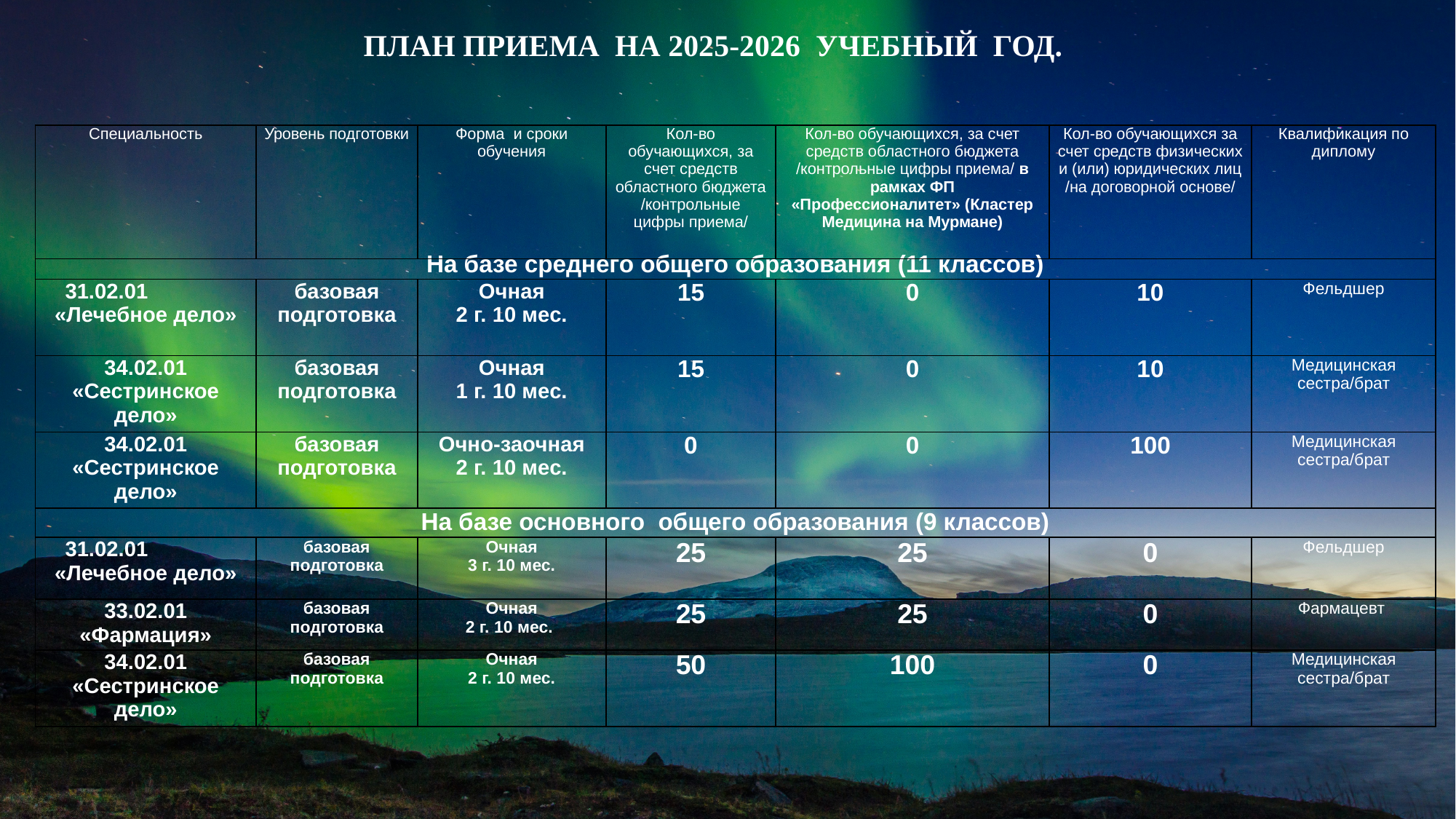

ПЛАН ПРИЕМА  НА 2025-2026  УЧЕБНЫЙ  ГОД.
| Специальность | Уровень подготовки | Форма и сроки обучения | Кол-во обучающихся, за счет средств областного бюджета /контрольные цифры приема/ | Кол-во обучающихся, за счет средств областного бюджета /контрольные цифры приема/ в рамках ФП «Профессионалитет» (Кластер Медицина на Мурмане) | Кол-во обучающихся за счет средств физических и (или) юридических лиц /на договорной основе/ | Квалификация по диплому |
| --- | --- | --- | --- | --- | --- | --- |
| На базе среднего общего образования (11 классов) |  |  |  |  |  |  |
| 31.02.01 «Лечебное дело» | базовая подготовка | Очная 2 г. 10 мес. | 15 | 0 | 10 | Фельдшер |
| 34.02.01 «Сестринское дело» | базовая подготовка | Очная 1 г. 10 мес. | 15 | 0 | 10 | Медицинская сестра/брат |
| 34.02.01 «Сестринское дело» | базовая подготовка | Очно-заочная 2 г. 10 мес. | 0 | 0 | 100 | Медицинская сестра/брат |
| На базе основного общего образования (9 классов) |  |  |  |  |  |  |
| 31.02.01 «Лечебное дело» | базовая подготовка | Очная 3 г. 10 мес. | 25 | 25 | 0 | Фельдшер |
| 33.02.01 «Фармация» | базовая подготовка | Очная 2 г. 10 мес. | 25 | 25 | 0 | Фармацевт |
| 34.02.01 «Сестринское дело» | базовая подготовка | Очная 2 г. 10 мес. | 50 | 100 | 0 | Медицинская сестра/брат |